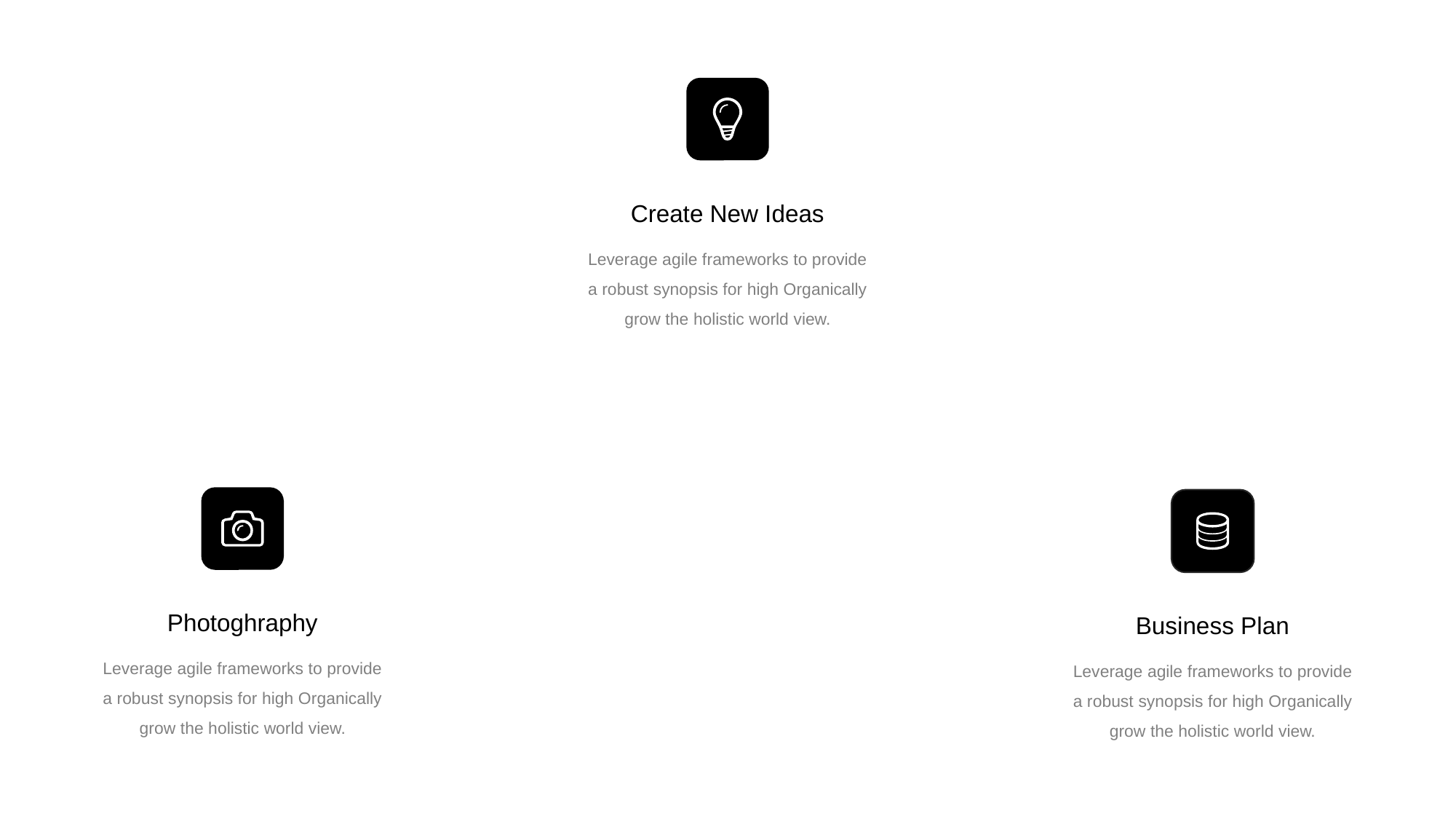

Create New Ideas
Leverage agile frameworks to provide a robust synopsis for high Organically grow the holistic world view.

Photoghraphy
Leverage agile frameworks to provide a robust synopsis for high Organically grow the holistic world view.

Business Plan
Leverage agile frameworks to provide a robust synopsis for high Organically grow the holistic world view.